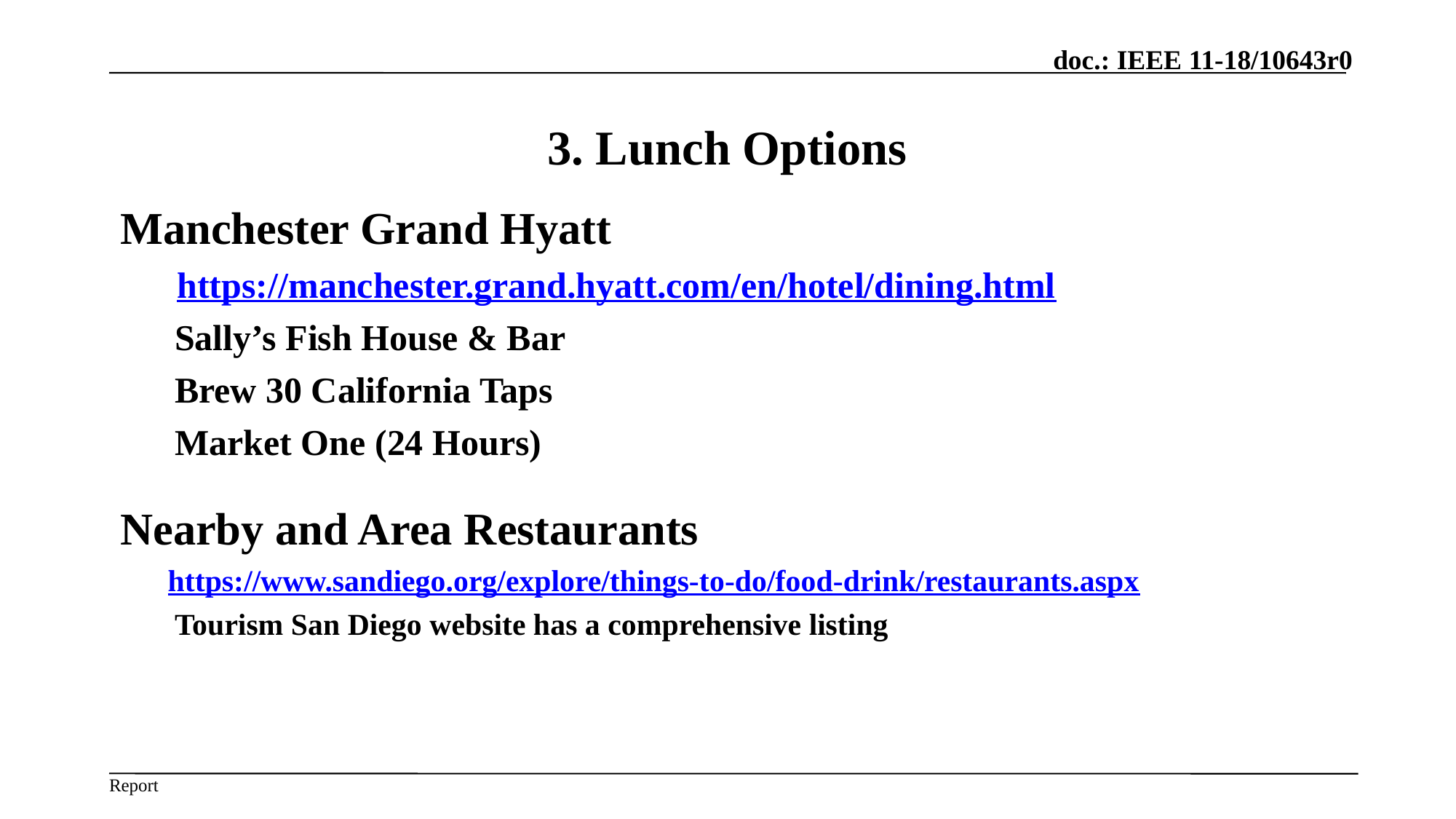

# 3. Lunch Options
Manchester Grand Hyatt
 https://manchester.grand.hyatt.com/en/hotel/dining.html
Sally’s Fish House & Bar
Brew 30 California Taps
Market One (24 Hours)

Nearby and Area Restaurants
https://www.sandiego.org/explore/things-to-do/food-drink/restaurants.aspx
Tourism San Diego website has a comprehensive listing